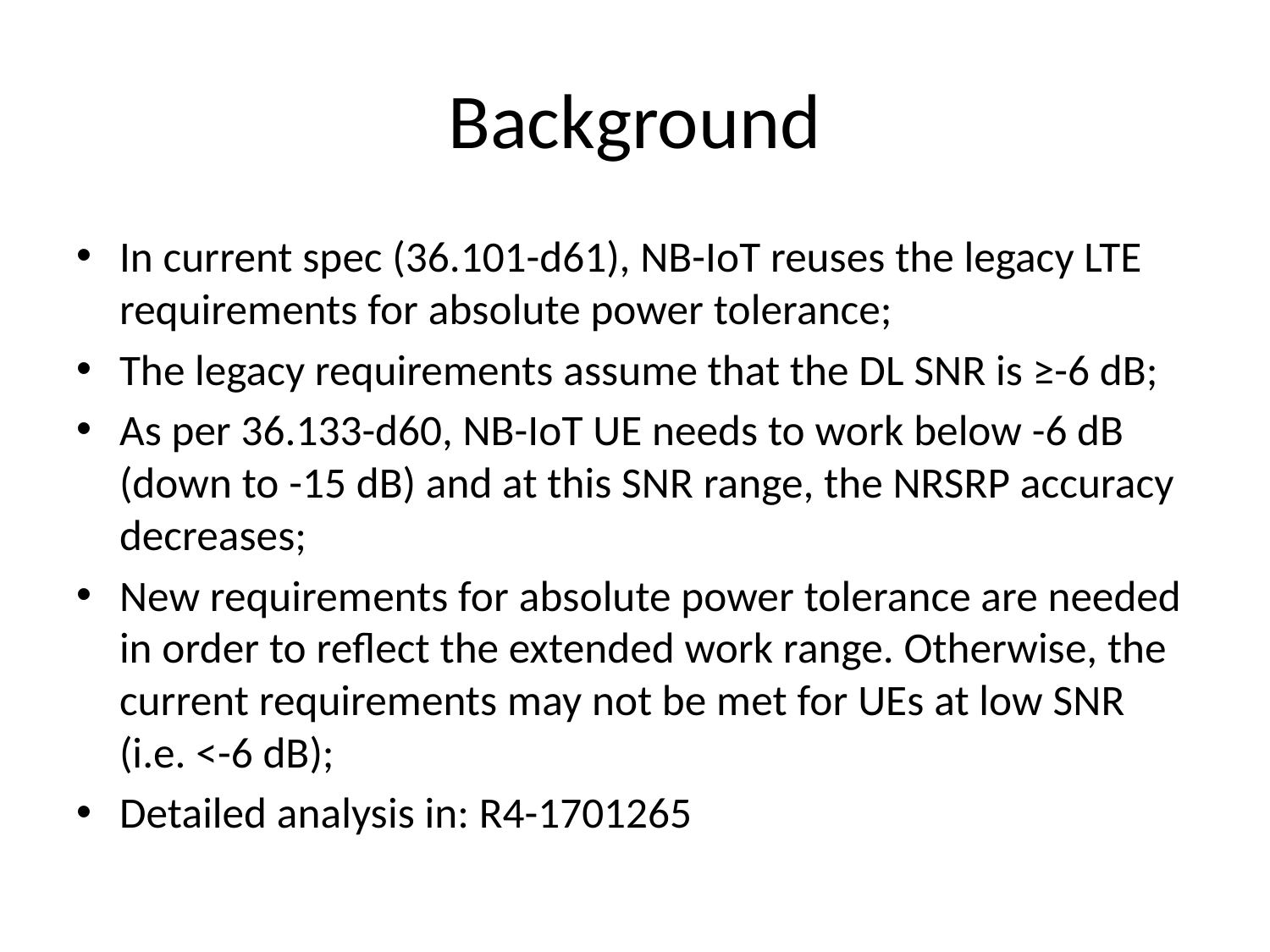

# Background
In current spec (36.101-d61), NB-IoT reuses the legacy LTE requirements for absolute power tolerance;
The legacy requirements assume that the DL SNR is ≥-6 dB;
As per 36.133-d60, NB-IoT UE needs to work below -6 dB (down to -15 dB) and at this SNR range, the NRSRP accuracy decreases;
New requirements for absolute power tolerance are needed in order to reflect the extended work range. Otherwise, the current requirements may not be met for UEs at low SNR (i.e. <-6 dB);
Detailed analysis in: R4-1701265